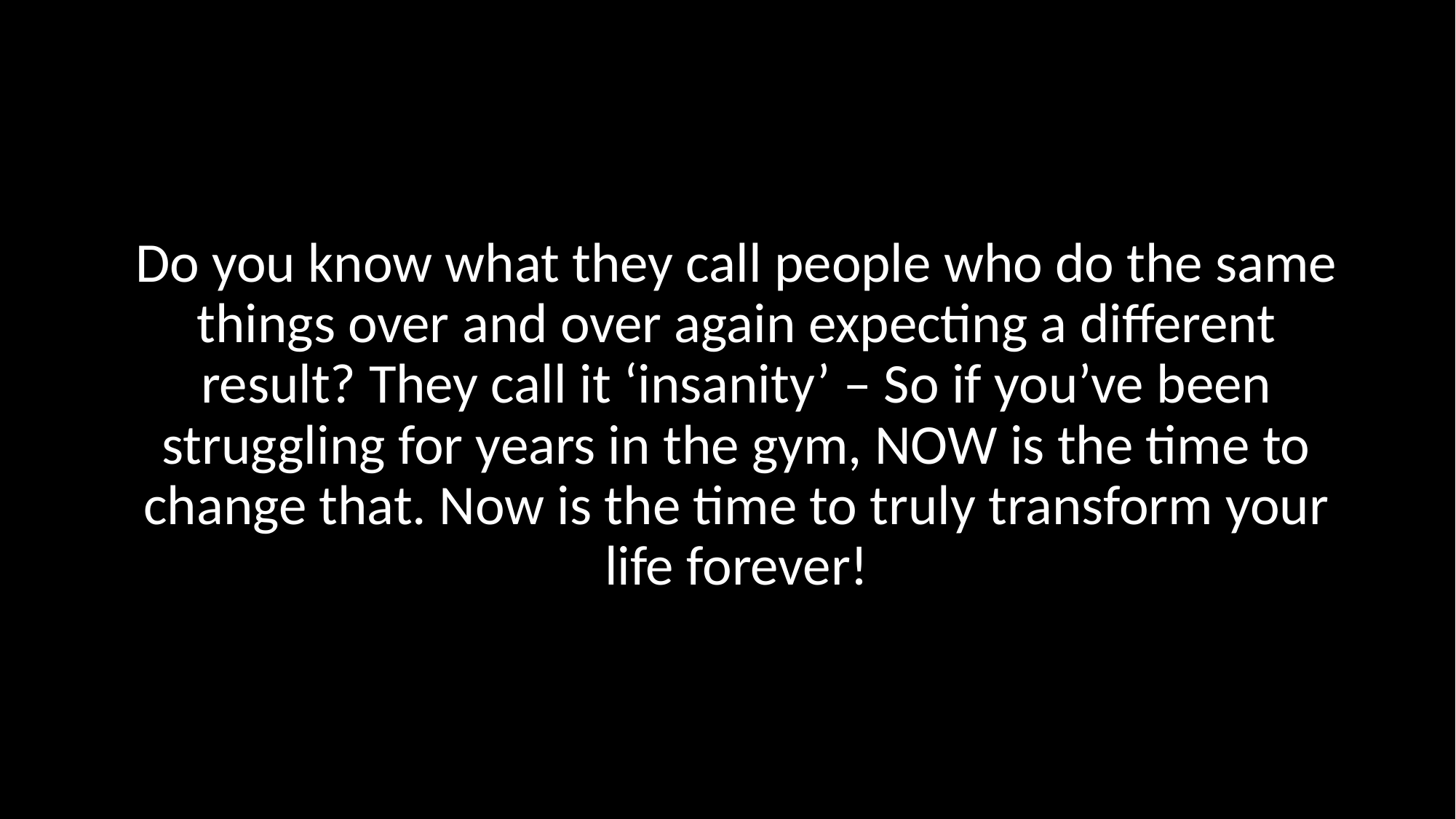

Do you know what they call people who do the same things over and over again expecting a different result? They call it ‘insanity’ – So if you’ve been struggling for years in the gym, NOW is the time to change that. Now is the time to truly transform your life forever!